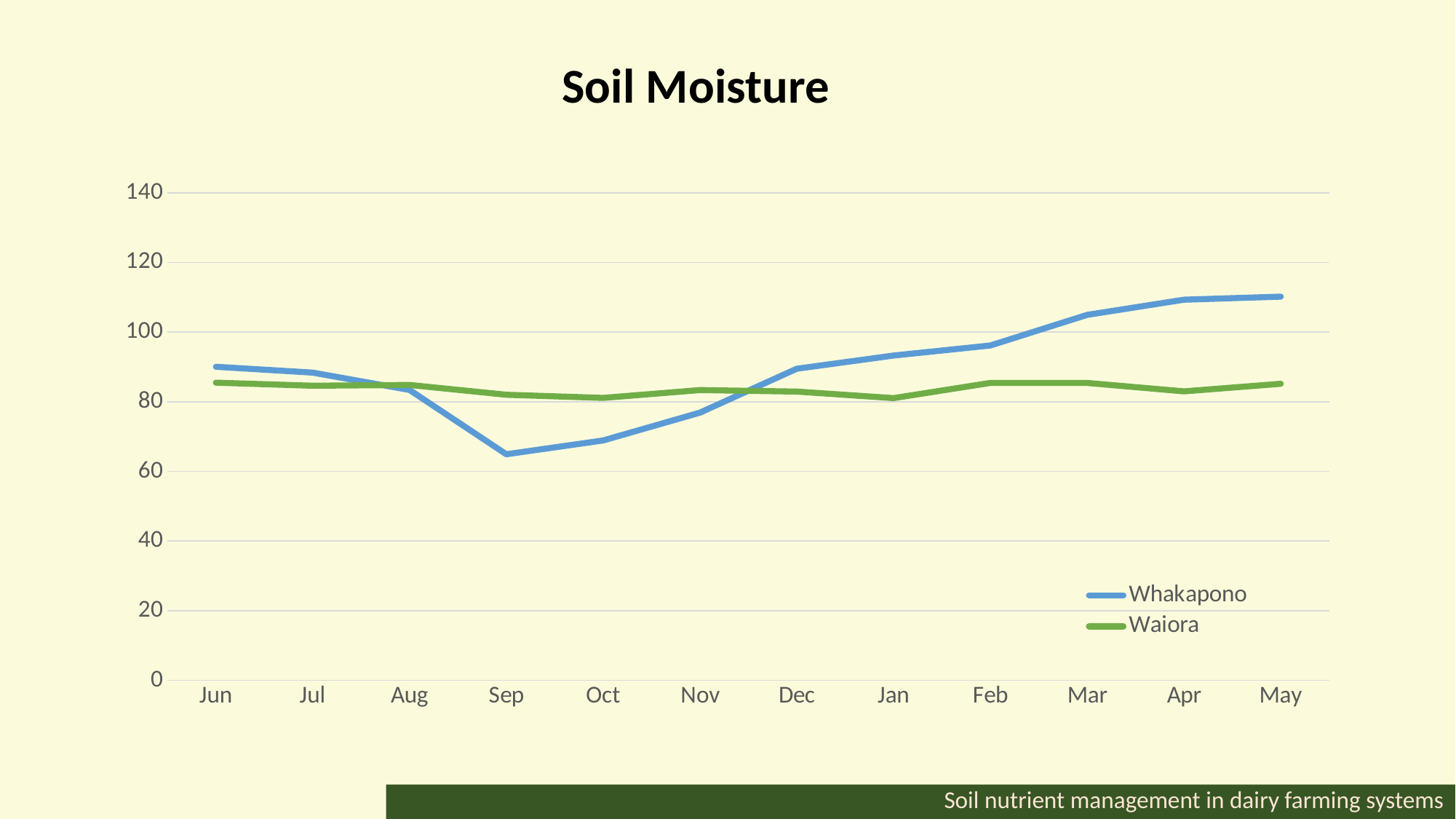

Soil Moisture

### Chart

| Category |  |  |
|---|---|---|
| Jun | 90.05333333333334 | 85.48333333333333 |
| Jul | 88.36774193548388 | 84.60645161290321 |
| Aug | 83.39709677419354 | 84.82903225806453 |
| Sep | 64.92666666666668 | 82.02 |
| Oct | 68.9 | 81.11612903225807 |
| Nov | 76.87666666666665 | 83.35999999999997 |
| Dec | 89.4806451612903 | 82.92903225806452 |
| Jan | 93.27419354838712 | 81.04838709677419 |
| Feb | 96.15942857142859 | 85.4117142857143 |
| Mar | 104.94148387096773 | 85.41296774193547 |
| Apr | 109.3046 | 82.98714285714287 |
| May | 110.18009090909091 | 85.16836363636364 |
# Soil nutrient management in dairy farming systems